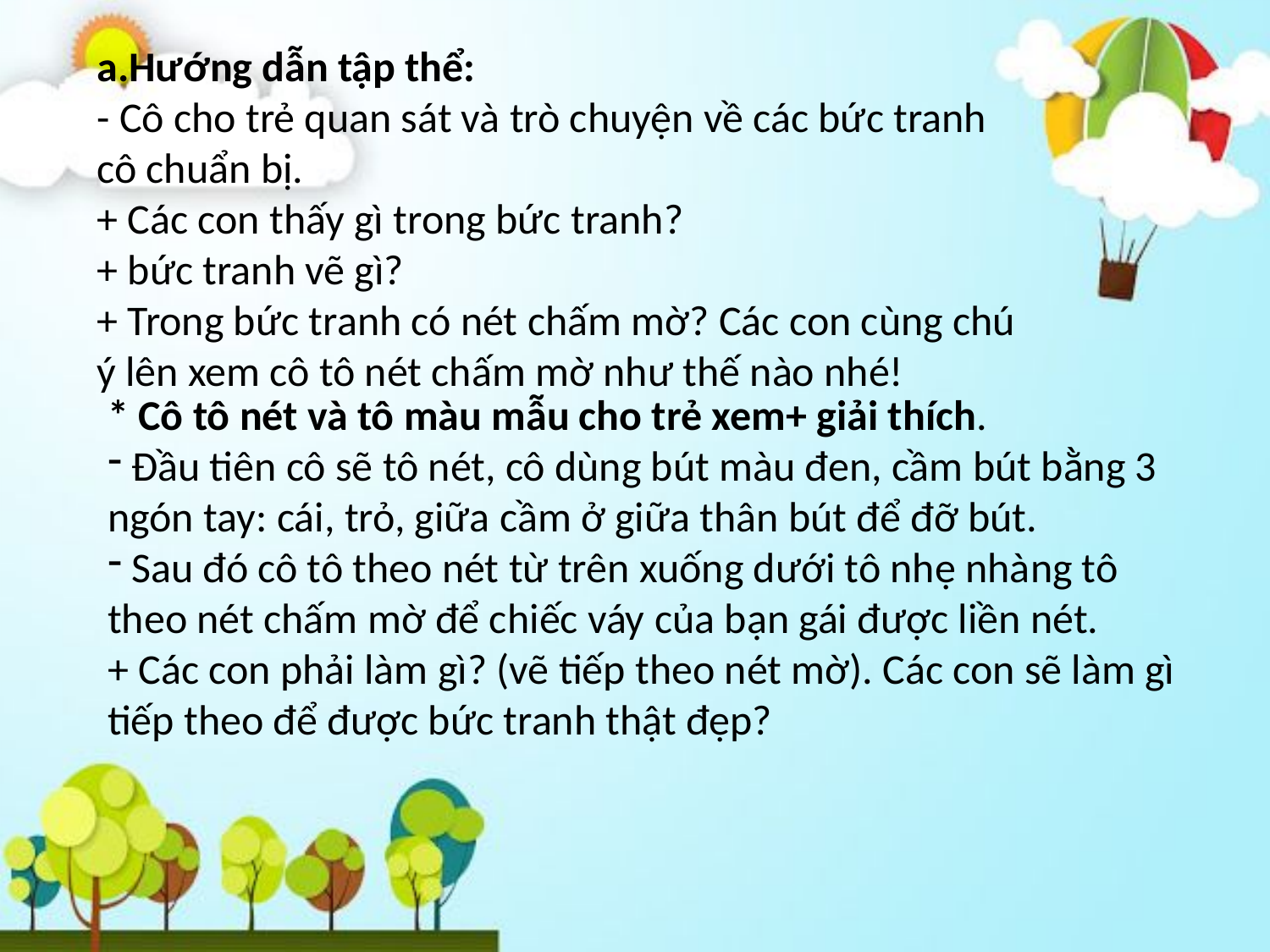

a.Hướng dẫn tập thể:
- Cô cho trẻ quan sát và trò chuyện về các bức tranh cô chuẩn bị.
+ Các con thấy gì trong bức tranh?
+ bức tranh vẽ gì?
+ Trong bức tranh có nét chấm mờ? Các con cùng chú ý lên xem cô tô nét chấm mờ như thế nào nhé!
* Cô tô nét và tô màu mẫu cho trẻ xem+ giải thích.
 Đầu tiên cô sẽ tô nét, cô dùng bút màu đen, cầm bút bằng 3 ngón tay: cái, trỏ, giữa cầm ở giữa thân bút để đỡ bút.
 Sau đó cô tô theo nét từ trên xuống dưới tô nhẹ nhàng tô theo nét chấm mờ để chiếc váy của bạn gái được liền nét.
+ Các con phải làm gì? (vẽ tiếp theo nét mờ). Các con sẽ làm gì tiếp theo để được bức tranh thật đẹp?